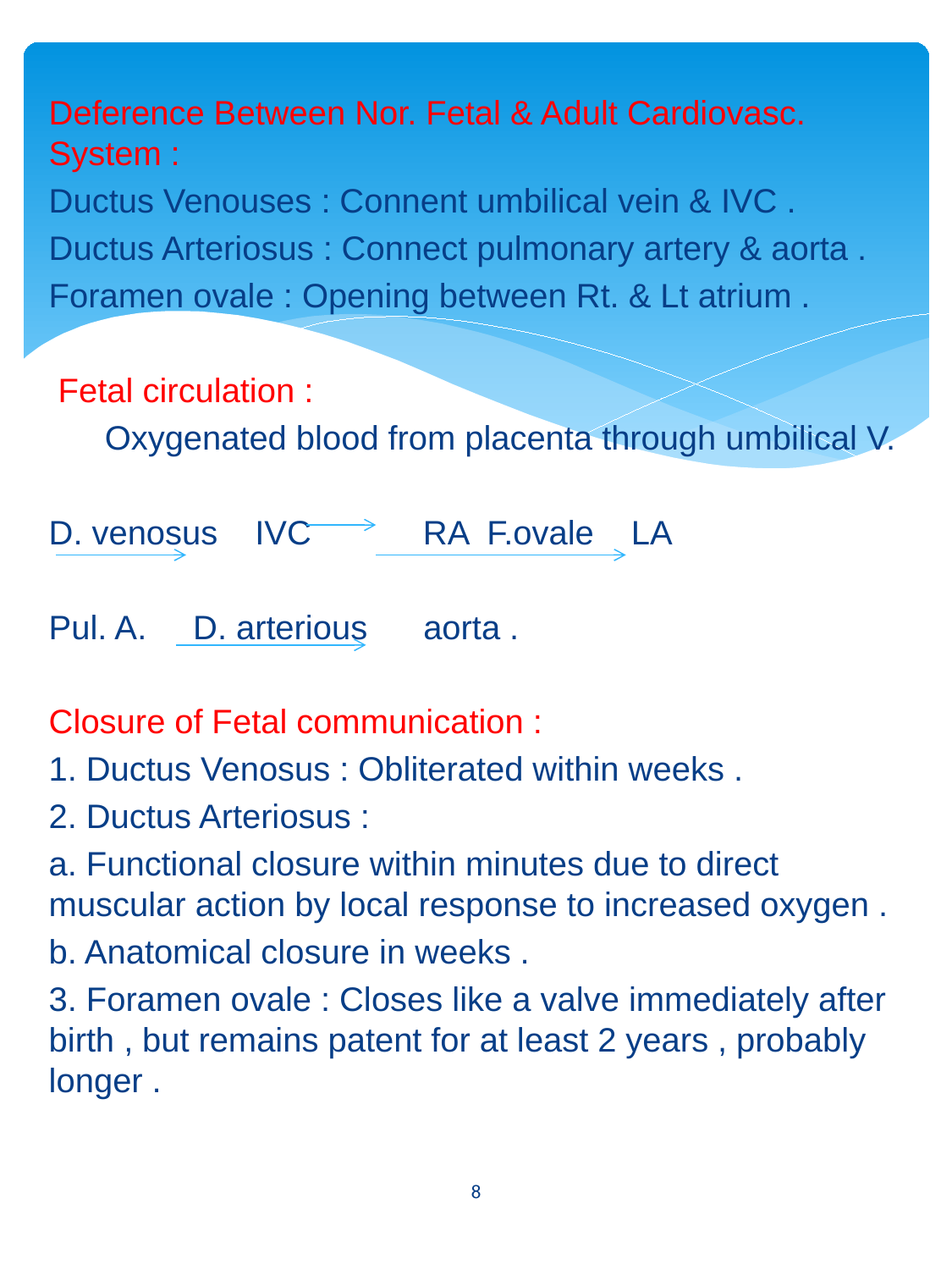

Deference Between Nor. Fetal & Adult Cardiovasc. System :
Ductus Venouses : Connent umbilical vein & IVC .
Ductus Arteriosus : Connect pulmonary artery & aorta .
Foramen ovale : Opening between Rt. & Lt atrium .

 Fetal circulation :
      Oxygenated blood from placenta through umbilical V.

D. venosus    IVC            RA  F.ovale    LA

Pul. A.     D. arterious      aorta .

Closure of Fetal communication :
1. Ductus Venosus : Obliterated within weeks .
2. Ductus Arteriosus :
a. Functional closure within minutes due to direct muscular action by local response to increased oxygen .
b. Anatomical closure in weeks .
3. Foramen ovale : Closes like a valve immediately after birth , but remains patent for at least 2 years , probably longer .

8